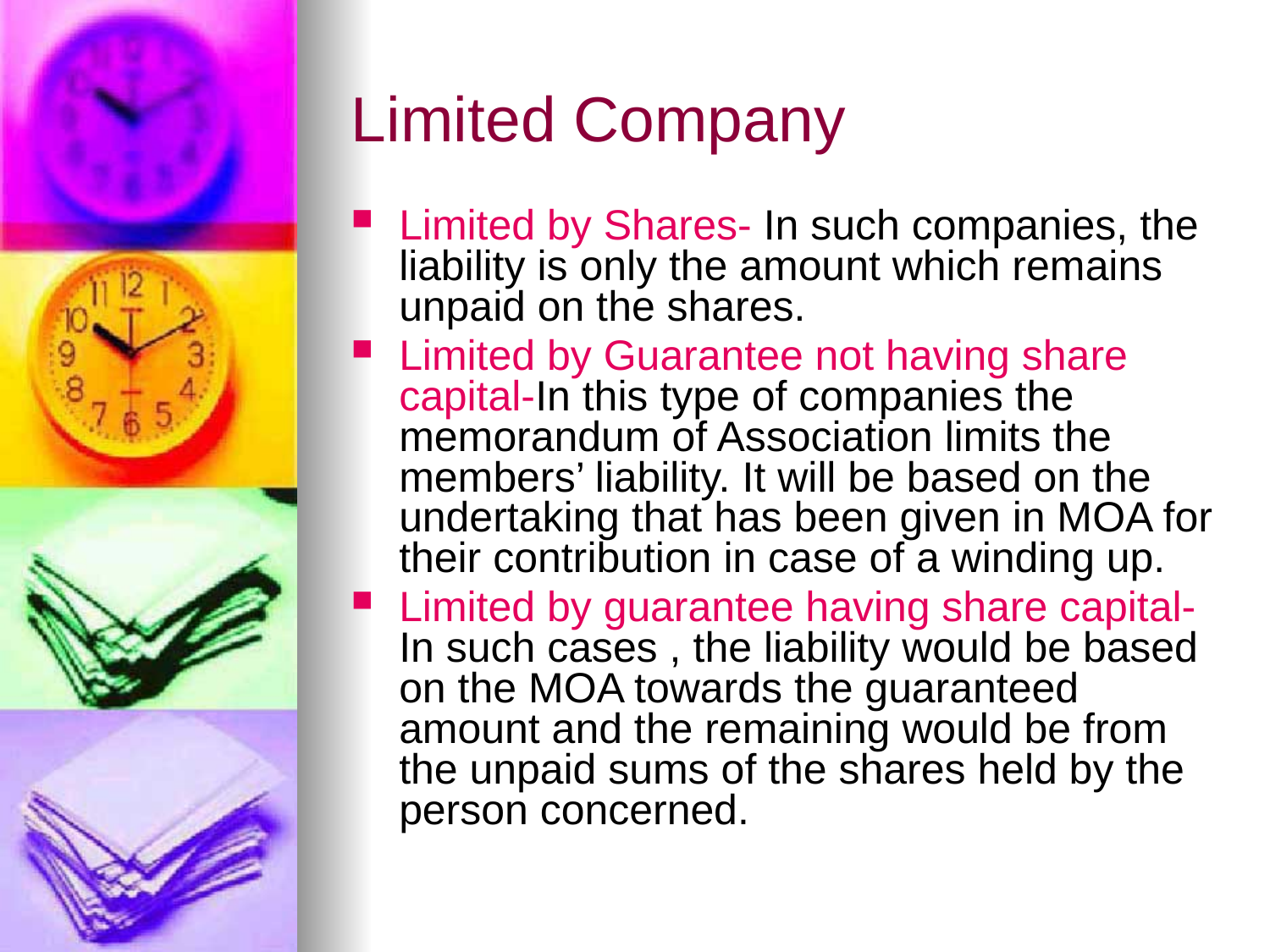

# Limited Company
Limited by Shares- In such companies, the liability is only the amount which remains unpaid on the shares.
Limited by Guarantee not having share capital-In this type of companies the memorandum of Association limits the members’ liability. It will be based on the undertaking that has been given in MOA for their contribution in case of a winding up.
Limited by guarantee having share capital- In such cases , the liability would be based on the MOA towards the guaranteed amount and the remaining would be from the unpaid sums of the shares held by the person concerned.